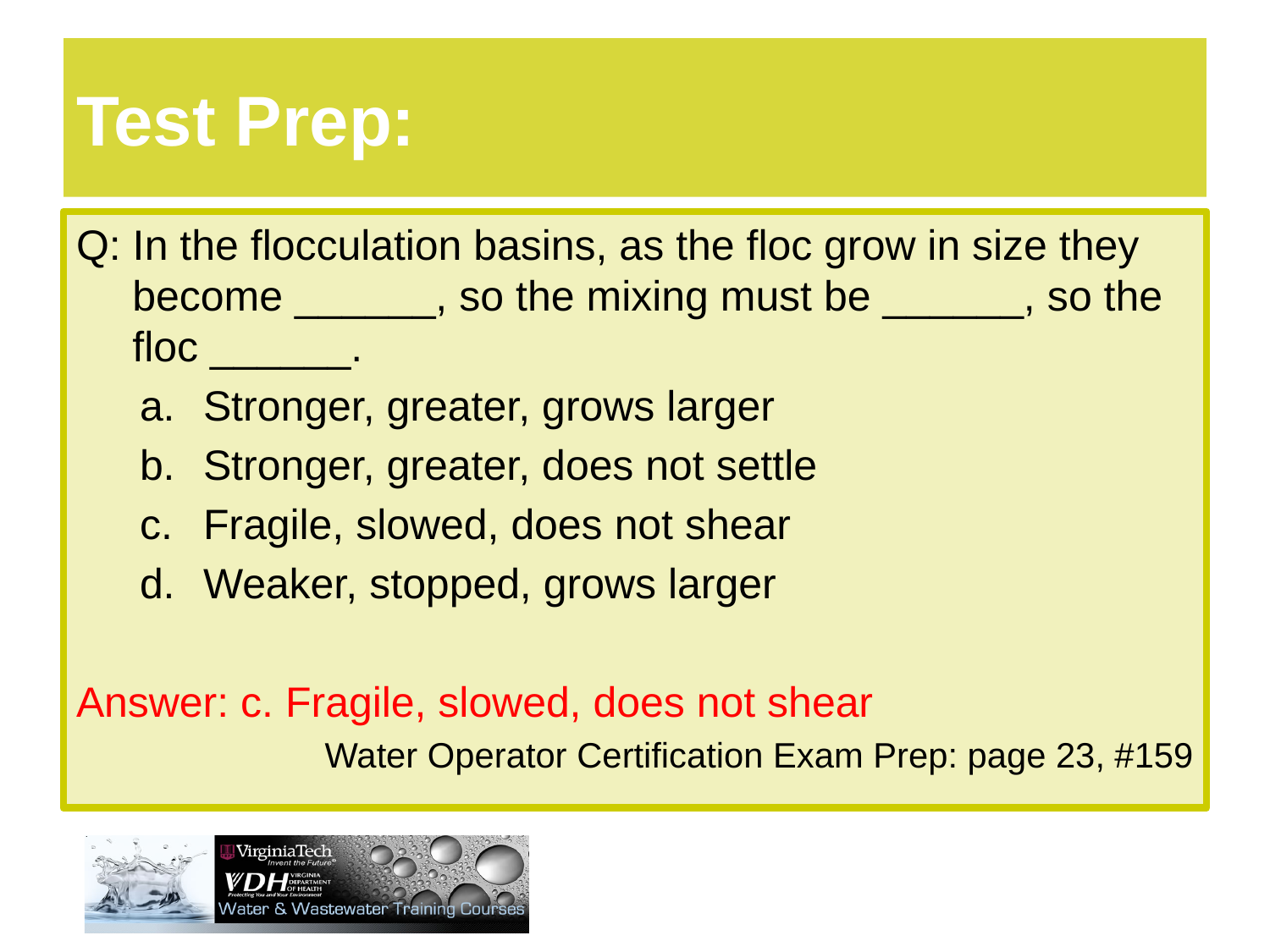

# Test Prep:
Q: In the flocculation basins, as the floc grow in size they become ______, so the mixing must be ______, so the floc ______.
Stronger, greater, grows larger
Stronger, greater, does not settle
Fragile, slowed, does not shear
Weaker, stopped, grows larger

Answer: c. Fragile, slowed, does not shear
Water Operator Certification Exam Prep: page 23, #159